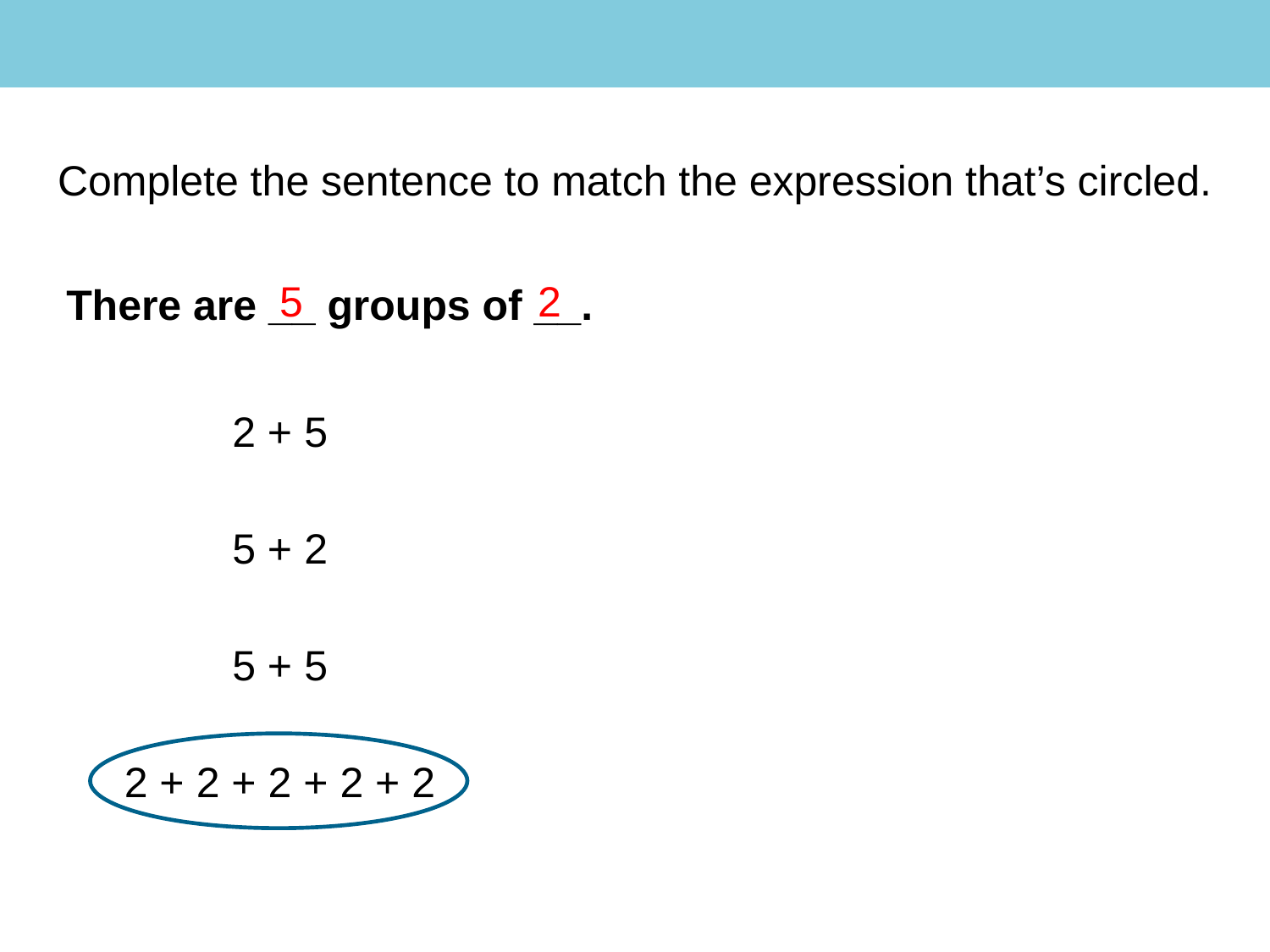

Complete the sentence to match the expression that’s circled.
5
2
There are __ groups of __.
2 + 5
5 + 2
5 + 5

2 + 2 + 2 + 2 + 2